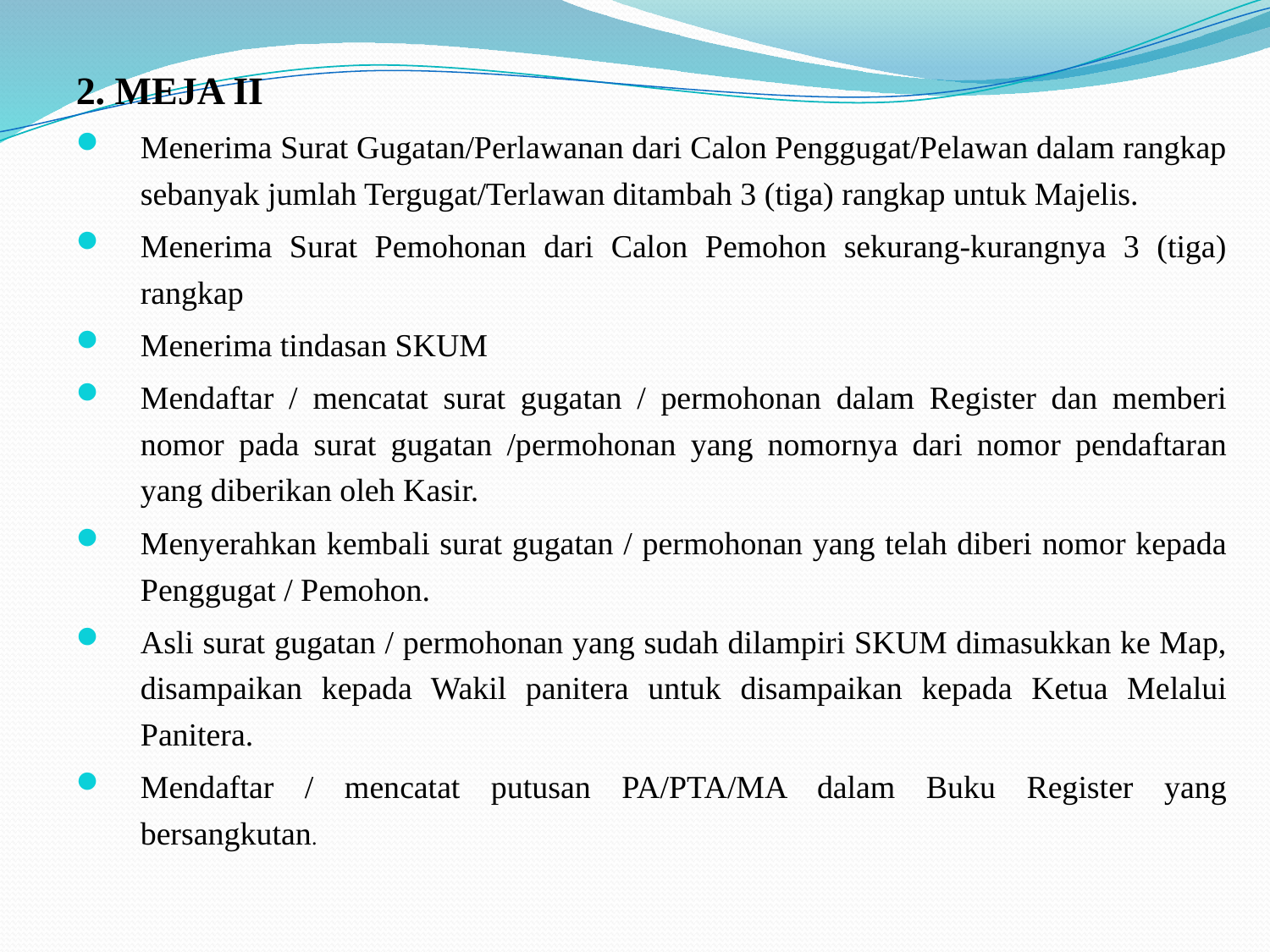

2. MEJA II
Menerima Surat Gugatan/Perlawanan dari Calon Penggugat/Pelawan dalam rangkap sebanyak jumlah Tergugat/Terlawan ditambah 3 (tiga) rangkap untuk Majelis.
Menerima Surat Pemohonan dari Calon Pemohon sekurang-kurangnya 3 (tiga) rangkap
Menerima tindasan SKUM
Mendaftar / mencatat surat gugatan / permohonan dalam Register dan memberi nomor pada surat gugatan /permohonan yang nomornya dari nomor pendaftaran yang diberikan oleh Kasir.
Menyerahkan kembali surat gugatan / permohonan yang telah diberi nomor kepada Penggugat / Pemohon.
Asli surat gugatan / permohonan yang sudah dilampiri SKUM dimasukkan ke Map, disampaikan kepada Wakil panitera untuk disampaikan kepada Ketua Melalui Panitera.
Mendaftar / mencatat putusan PA/PTA/MA dalam Buku Register yang bersangkutan.